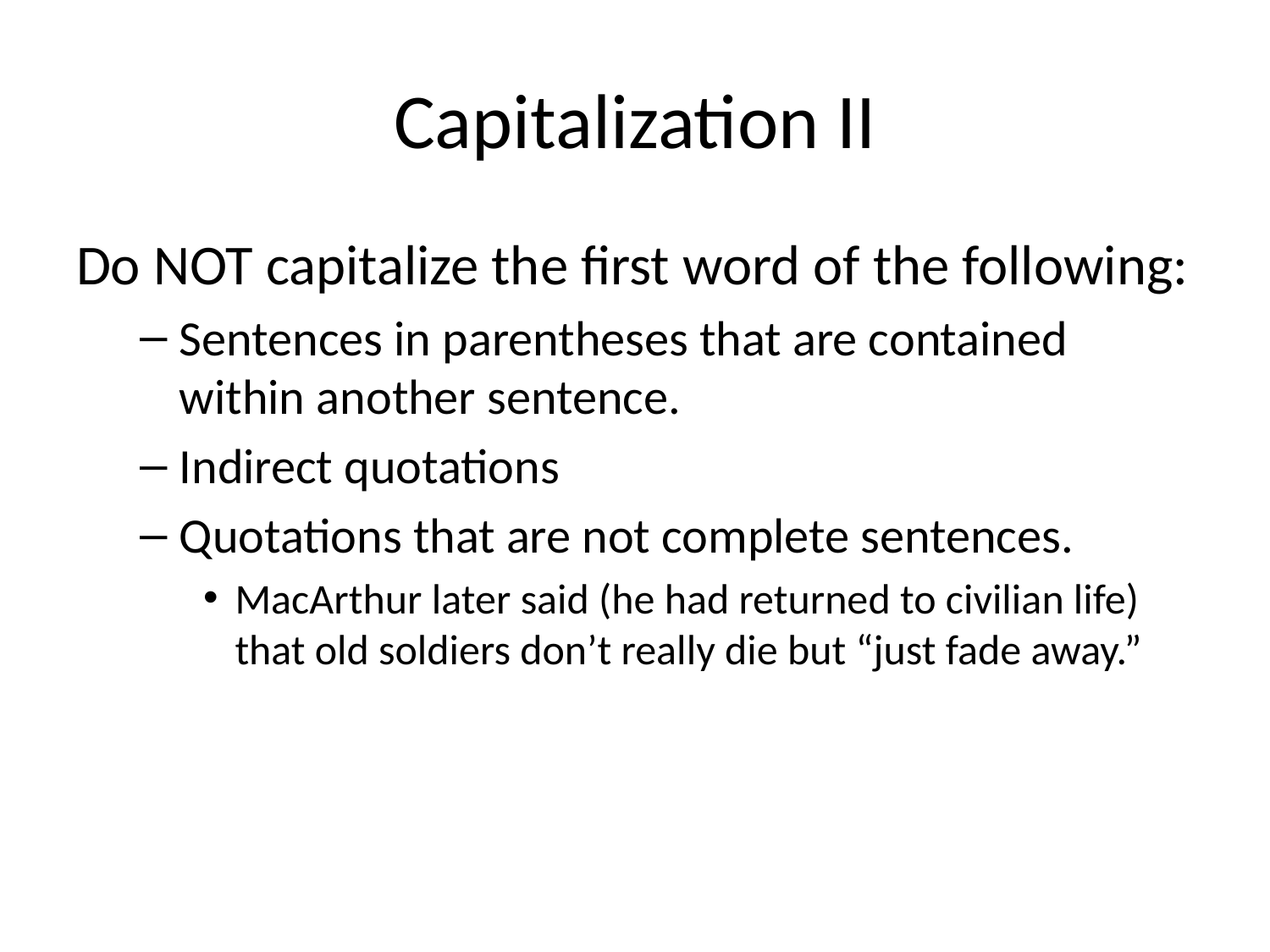

# Capitalization II
Do NOT capitalize the first word of the following:
Sentences in parentheses that are contained within another sentence.
Indirect quotations
Quotations that are not complete sentences.
MacArthur later said (he had returned to civilian life) that old soldiers don’t really die but “just fade away.”